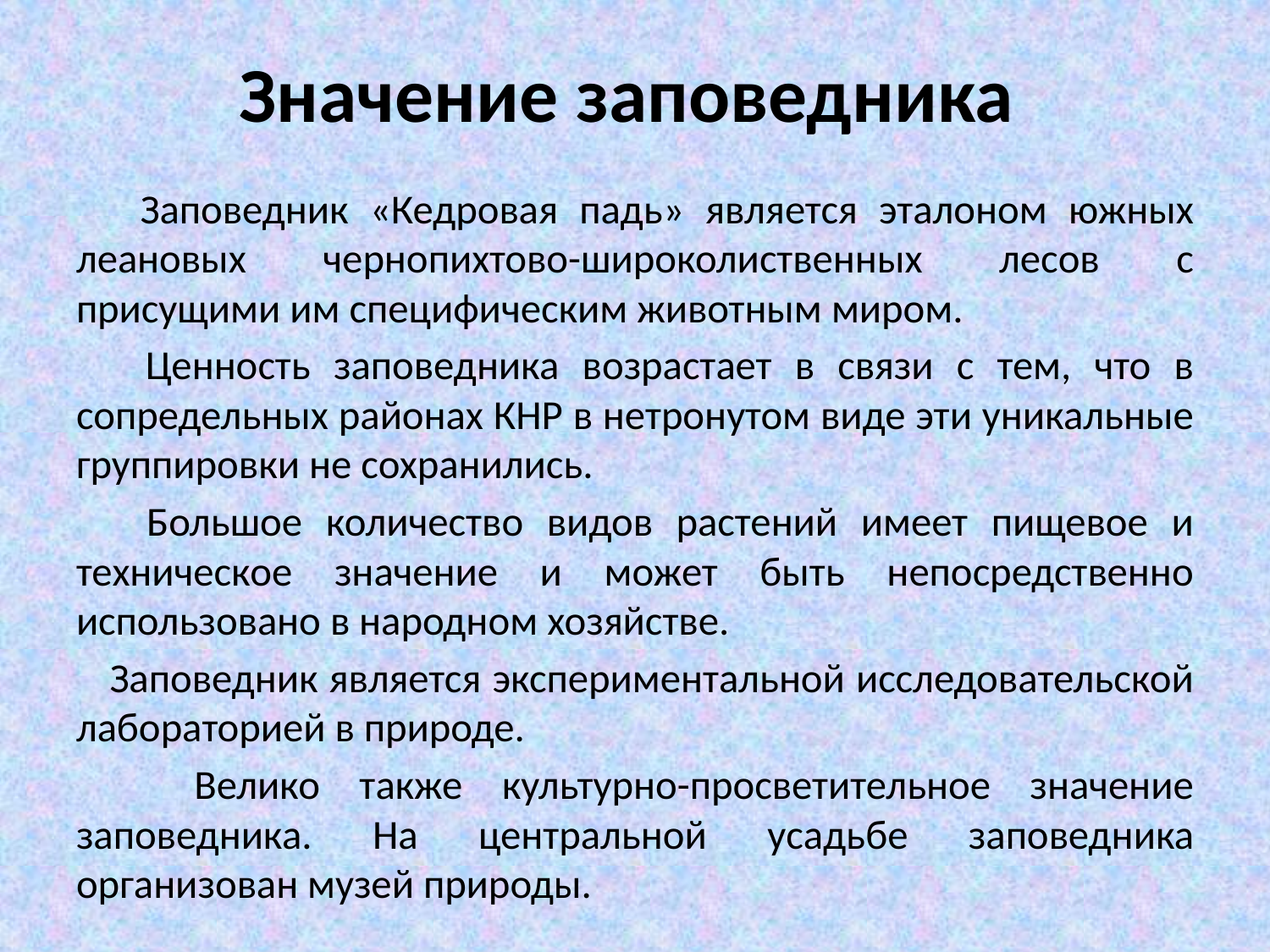

# Значение заповедника
   Заповедник «Кедровая падь» является эталоном южных леановых чернопихтово-широколиственных лесов с присущими им специфическим животным миром.
   Ценность заповедника возрастает в связи с тем, что в сопредельных районах КНР в нетронутом виде эти уникальные группировки не сохранились.
   Большое количество видов растений имеет пищевое и техническое значение и может быть непосредственно использовано в народном хозяйстве.
   Заповедник является экспериментальной исследовательской лабораторией в природе.
   Велико также культурно-просветительное значение заповедника. На центральной усадьбе заповедника организован музей природы.